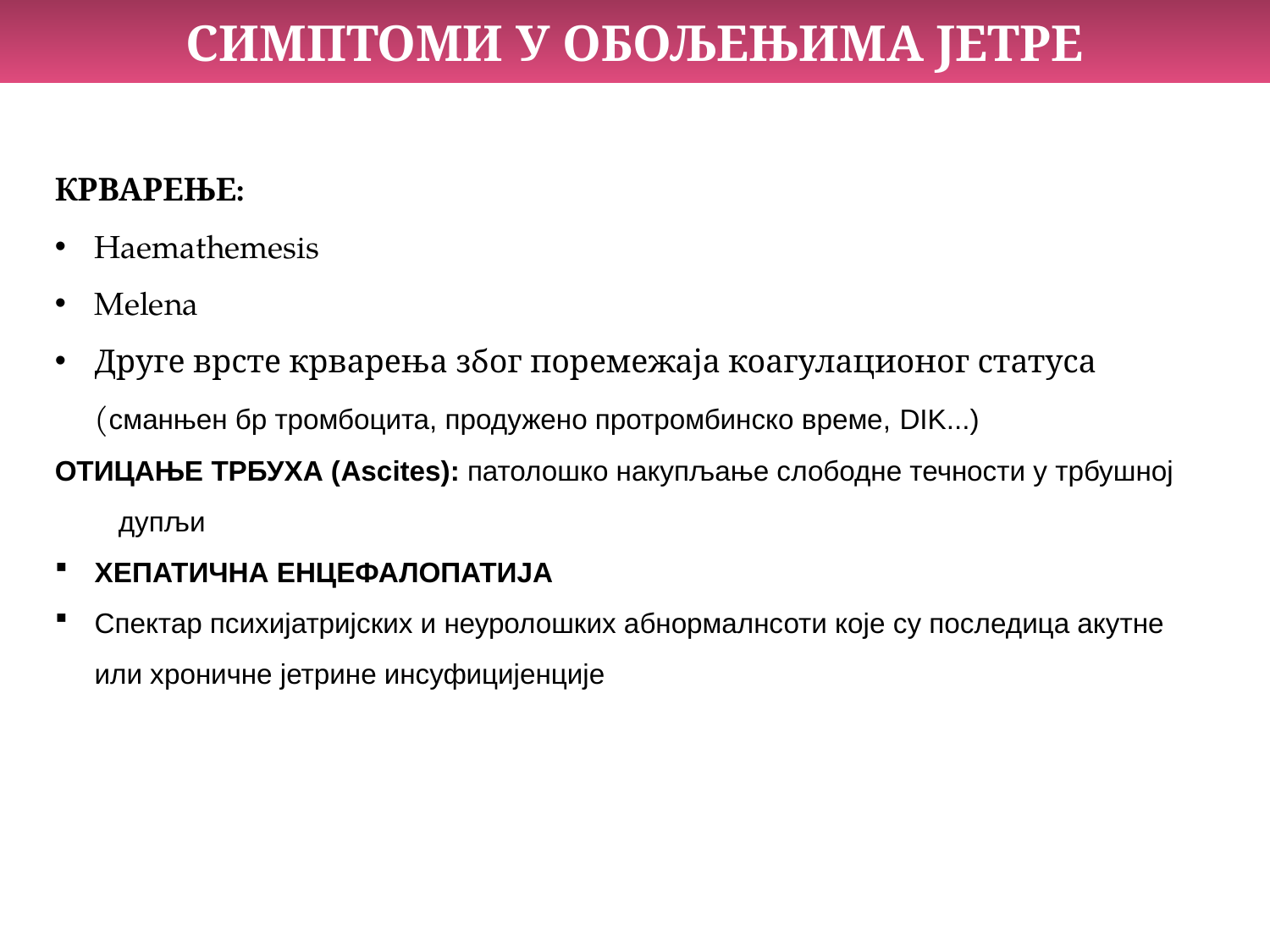

СИМПТОМИ У ОБОЉЕЊИМА ЈЕТРЕ
КРВАРЕЊЕ:
Haemathemesis
Melena
Друге врсте крварења због поремежаја коагулационог статуса (сманњен бр тромбоцита, продужено протромбинско време, DIK...)
ОТИЦАЊЕ ТРБУХА (Ascites): патолошко накупљање слободне течности у трбушној дупљи
ХЕПАТИЧНА ЕНЦЕФАЛОПАТИЈА
Спектар психијатријских и неуролошких абнормалнсоти које су последица акутне или хроничне јетрине инсуфицијенције